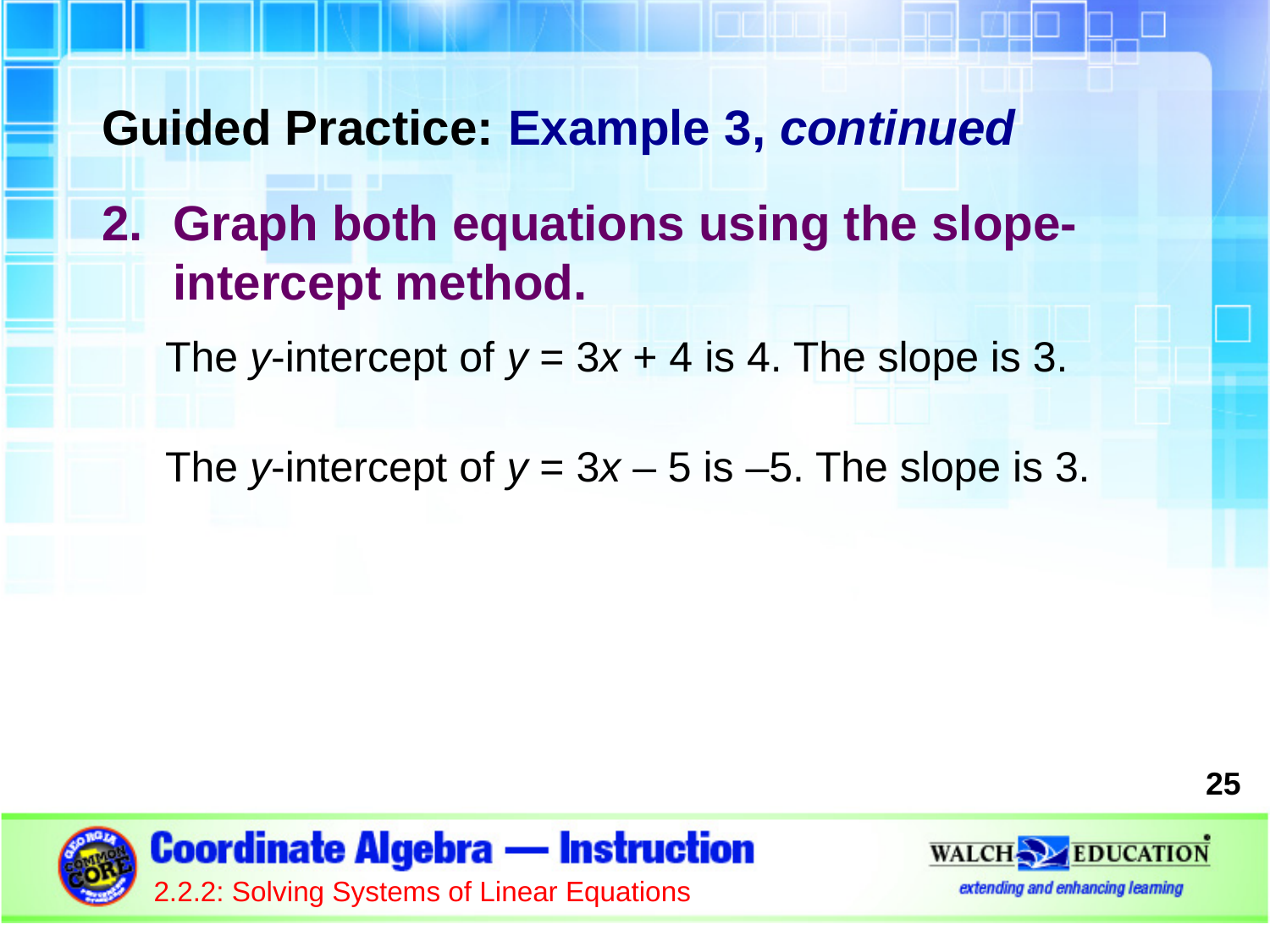

Guided Practice: Example 3, continued

Graph both equations using the slope-intercept method.

The y-intercept of y = 3x + 4 is 4. The slope is 3.

The y-intercept of y = 3x – 5 is –5. The slope is 3.
25
2.2.2: Solving Systems of Linear Equations